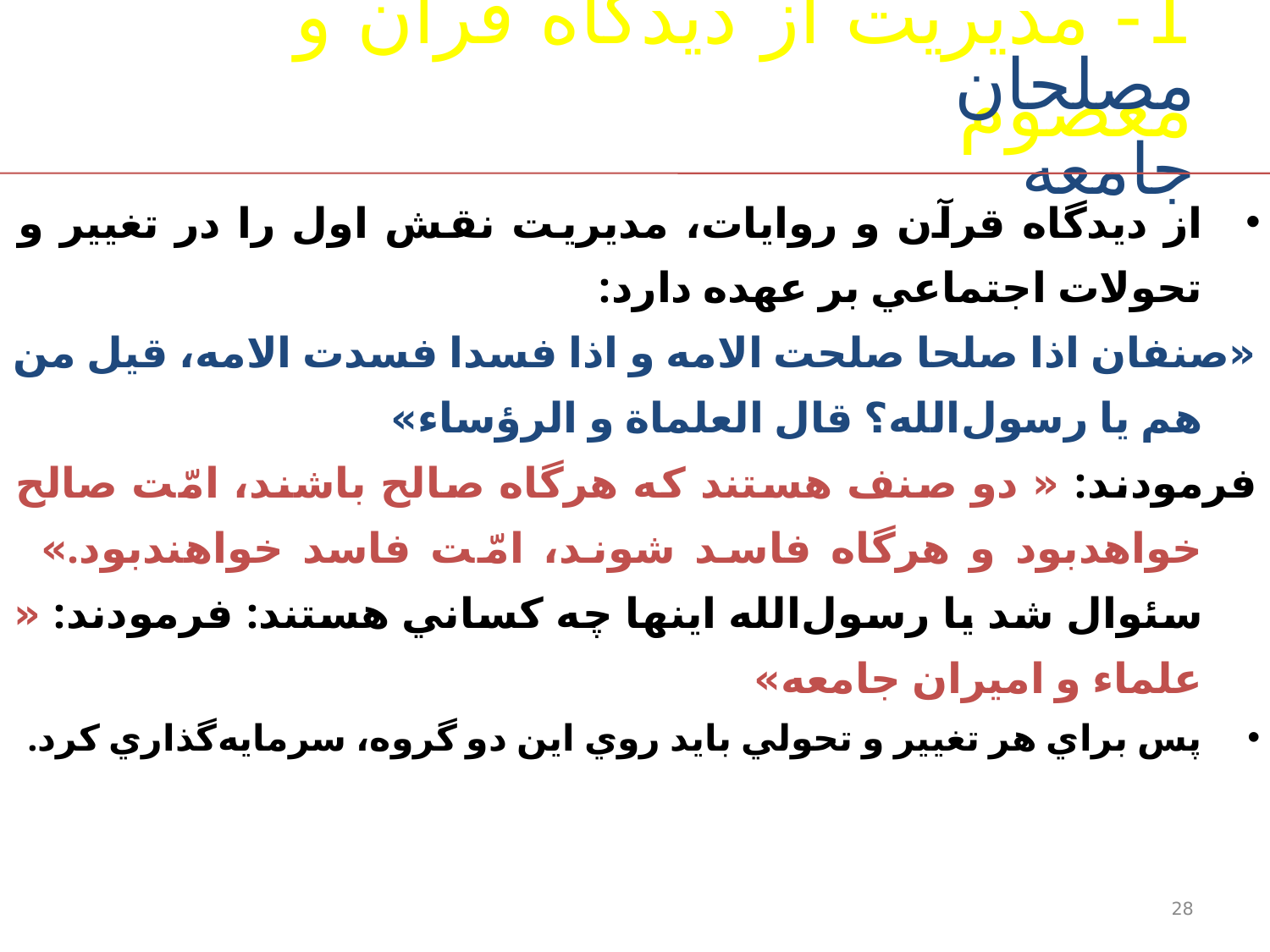

# 1- مديريت از ديدگاه قرآن و معصوم
مصلحان جامعه

از ديدگاه قرآن و روايات، مديريت نقش اول را در تغيير و تحولات اجتماعي بر عهده دارد:
«صنفان اذا صلحا صلحت الامه و اذا فسدا فسدت الامه، قيل من هم يا رسول‌الله؟ قال العلماة و الرؤساء»
فرمودند: « دو صنف هستند كه هرگاه صالح باشند، امّت صالح خواهدبود و هرگاه فاسد شوند، امّت فاسد خواهندبود.»  سئوال شد يا رسول‌الله اينها چه كساني هستند: فرمودند: « علماء و اميران جامعه»
پس براي هر تغيير و تحولي بايد روي اين دو گروه، سرمايه‌گذاري كرد.
28